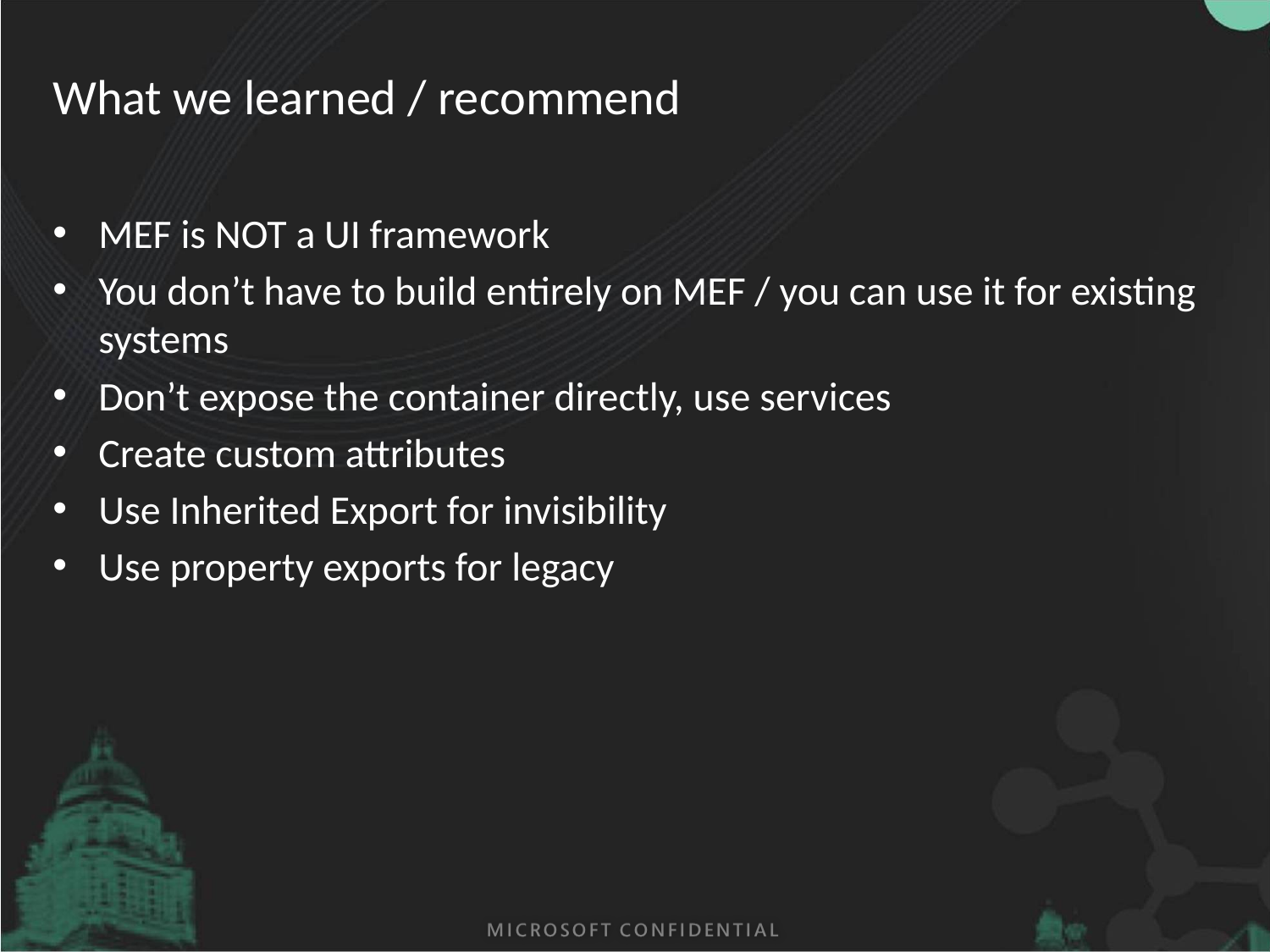

# What we learned / recommend
MEF is NOT a UI framework
You don’t have to build entirely on MEF / you can use it for existing systems
Don’t expose the container directly, use services
Create custom attributes
Use Inherited Export for invisibility
Use property exports for legacy